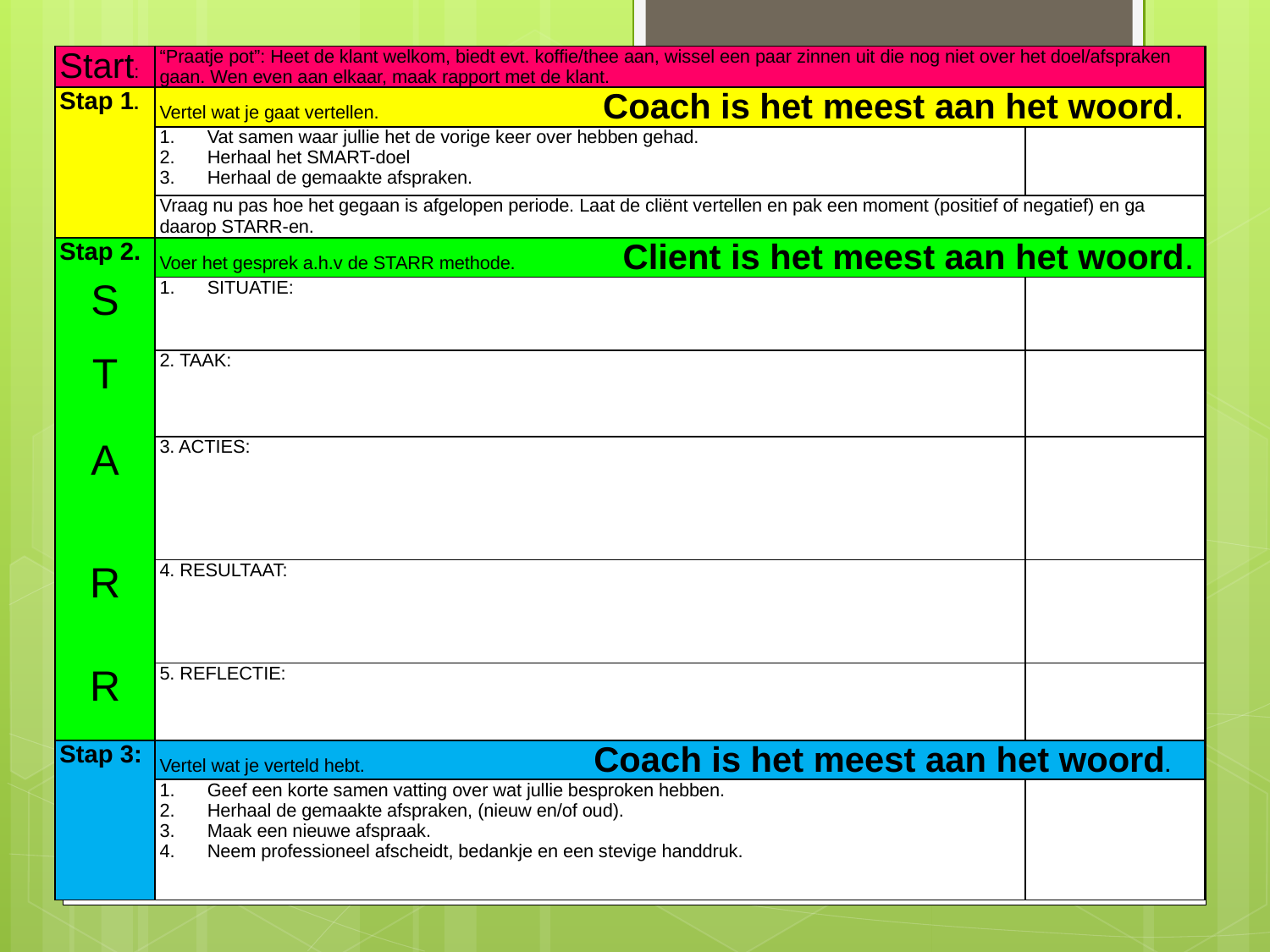

| Start: | “Praatje pot”: Heet de klant welkom, biedt evt. koffie/thee aan, wissel een paar zinnen uit die nog niet over het doel/afspraken gaan. Wen even aan elkaar, maak rapport met de klant. |  |
| --- | --- | --- |
| Stap 1. | Vertel wat je gaat vertellen. Coach is het meest aan het woord. |  |
|  | Vat samen waar jullie het de vorige keer over hebben gehad. Herhaal het SMART-doel Herhaal de gemaakte afspraken. |  |
|  | Vraag nu pas hoe het gegaan is afgelopen periode. Laat de cliënt vertellen en pak een moment (positief of negatief) en ga daarop STARR-en. |  |
| Stap 2. | Voer het gesprek a.h.v de STARR methode. Client is het meest aan het woord. |  |
| S | SITUATIE: |  |
| T | 2. TAAK: |  |
| A | 3. ACTIES: |  |
| R | 4. RESULTAAT: |  |
| R | 5. REFLECTIE: |  |
| Stap 3: | Vertel wat je verteld hebt. Coach is het meest aan het woord. |  |
|  | Geef een korte samen vatting over wat jullie besproken hebben. Herhaal de gemaakte afspraken, (nieuw en/of oud). Maak een nieuwe afspraak. Neem professioneel afscheidt, bedankje en een stevige handdruk. |  |